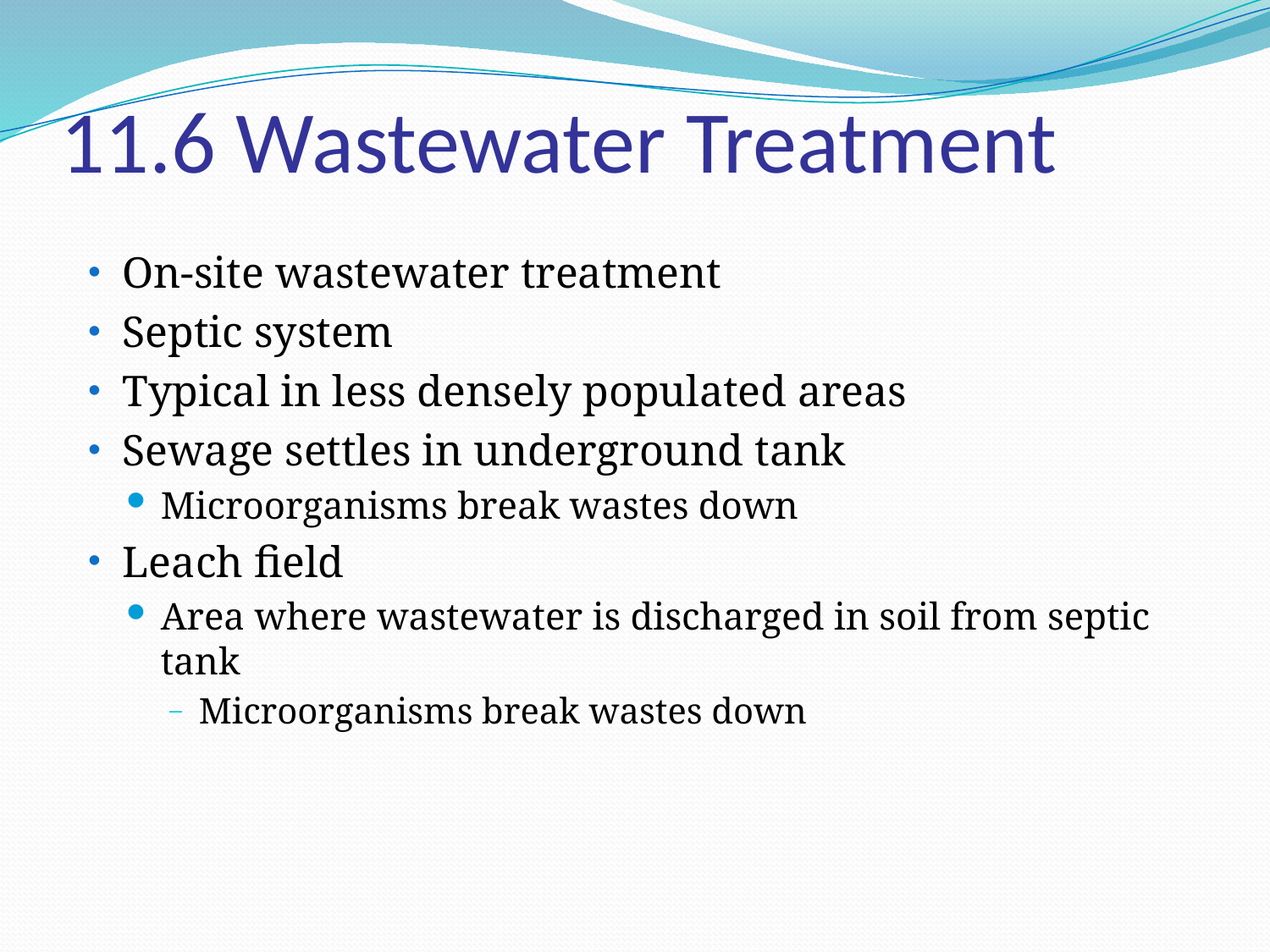

# 11.6 Wastewater Treatment
On-site wastewater treatment
Septic system
Typical in less densely populated areas
Sewage settles in underground tank
Microorganisms break wastes down
Leach field
Area where wastewater is discharged in soil from septic tank
Microorganisms break wastes down